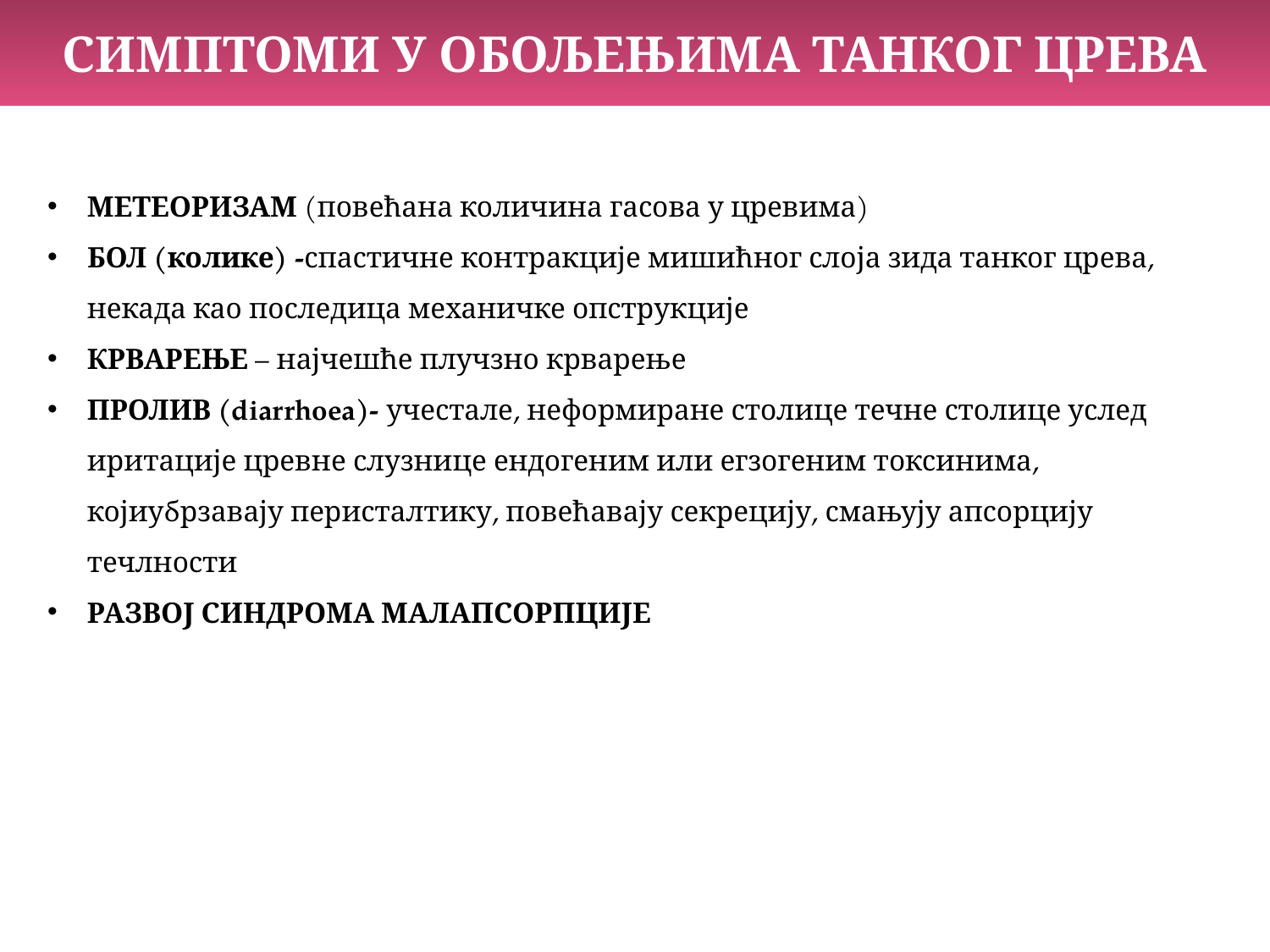

СИМПТОМИ У ОБОЉЕЊИМА ТАНКОГ ЦРЕВА
МЕТЕОРИЗАМ (повећана количина гасова у цревима)
БОЛ (колике) -спастичне контракције мишићног слоја зида танког црева, некада као последица механичке опструкције
КРВАРЕЊЕ – најчешће плучзно крварење
ПРОЛИВ (diarrhoea)- учестале, неформиране столице течне столице услед иритације цревне слузнице ендогеним или егзогеним токсинима, којиубрзавају перисталтику, повећавају секрецију, смањују апсорцију течлности
РАЗВОЈ СИНДРОМА МАЛАПСОРПЦИЈЕ